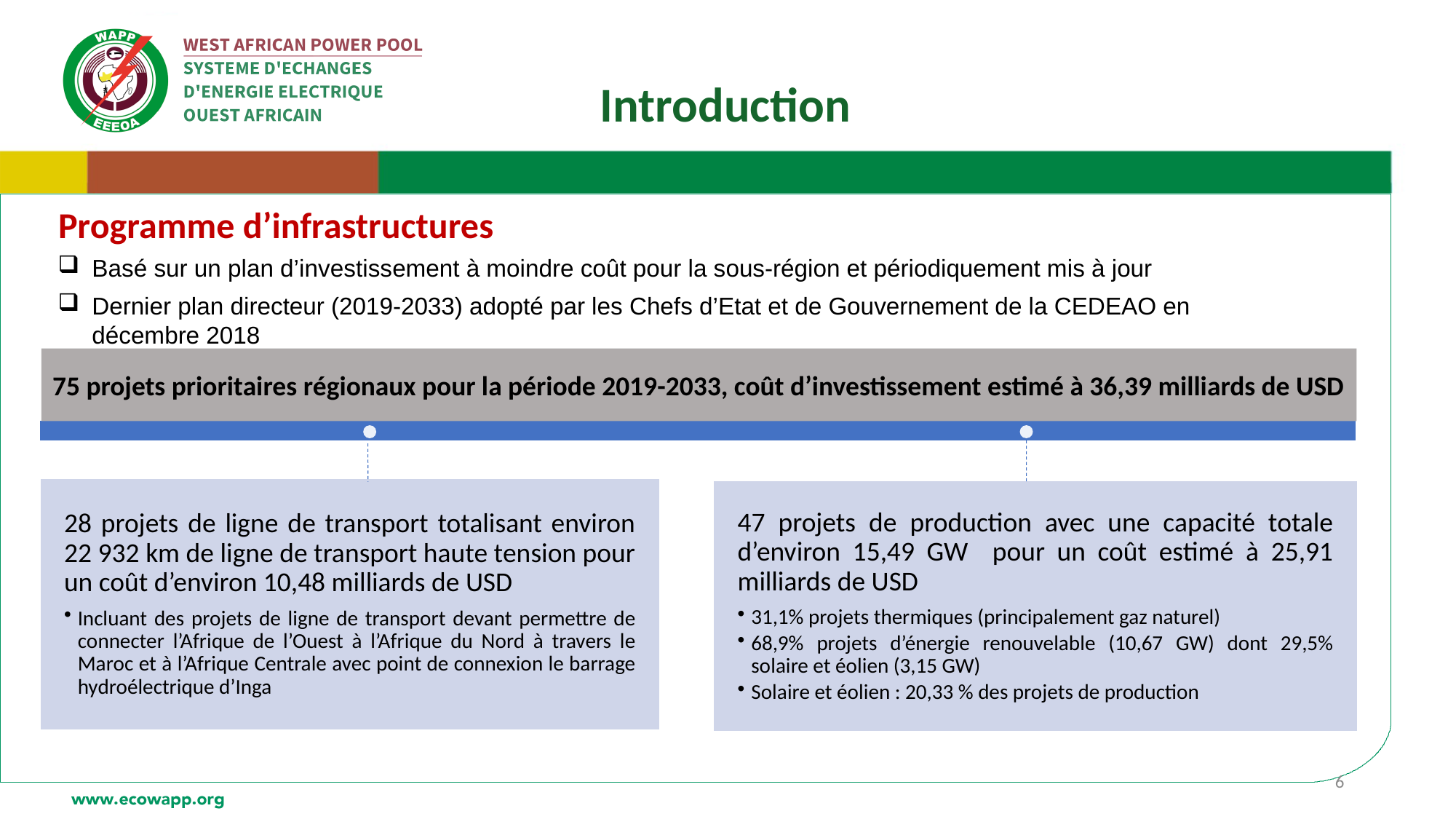

Introduction
Programme d’infrastructures
Basé sur un plan d’investissement à moindre coût pour la sous-région et périodiquement mis à jour
Dernier plan directeur (2019-2033) adopté par les Chefs d’Etat et de Gouvernement de la CEDEAO en décembre 2018

75 projets prioritaires régionaux pour la période 2019-2033, coût d’investissement estimé à 36,39 milliards de USD

28 projets de ligne de transport totalisant environ 22 932 km de ligne de transport haute tension pour un coût d’environ 10,48 milliards de USD
Incluant des projets de ligne de transport devant permettre de connecter l’Afrique de l’Ouest à l’Afrique du Nord à travers le Maroc et à l’Afrique Centrale avec point de connexion le barrage hydroélectrique d’Inga
47 projets de production avec une capacité totale d’environ 15,49 GW  pour un coût estimé à 25,91 milliards de USD
31,1% projets thermiques (principalement gaz naturel)
68,9% projets d’énergie renouvelable (10,67 GW) dont 29,5% solaire et éolien (3,15 GW)
Solaire et éolien : 20,33 % des projets de production

6